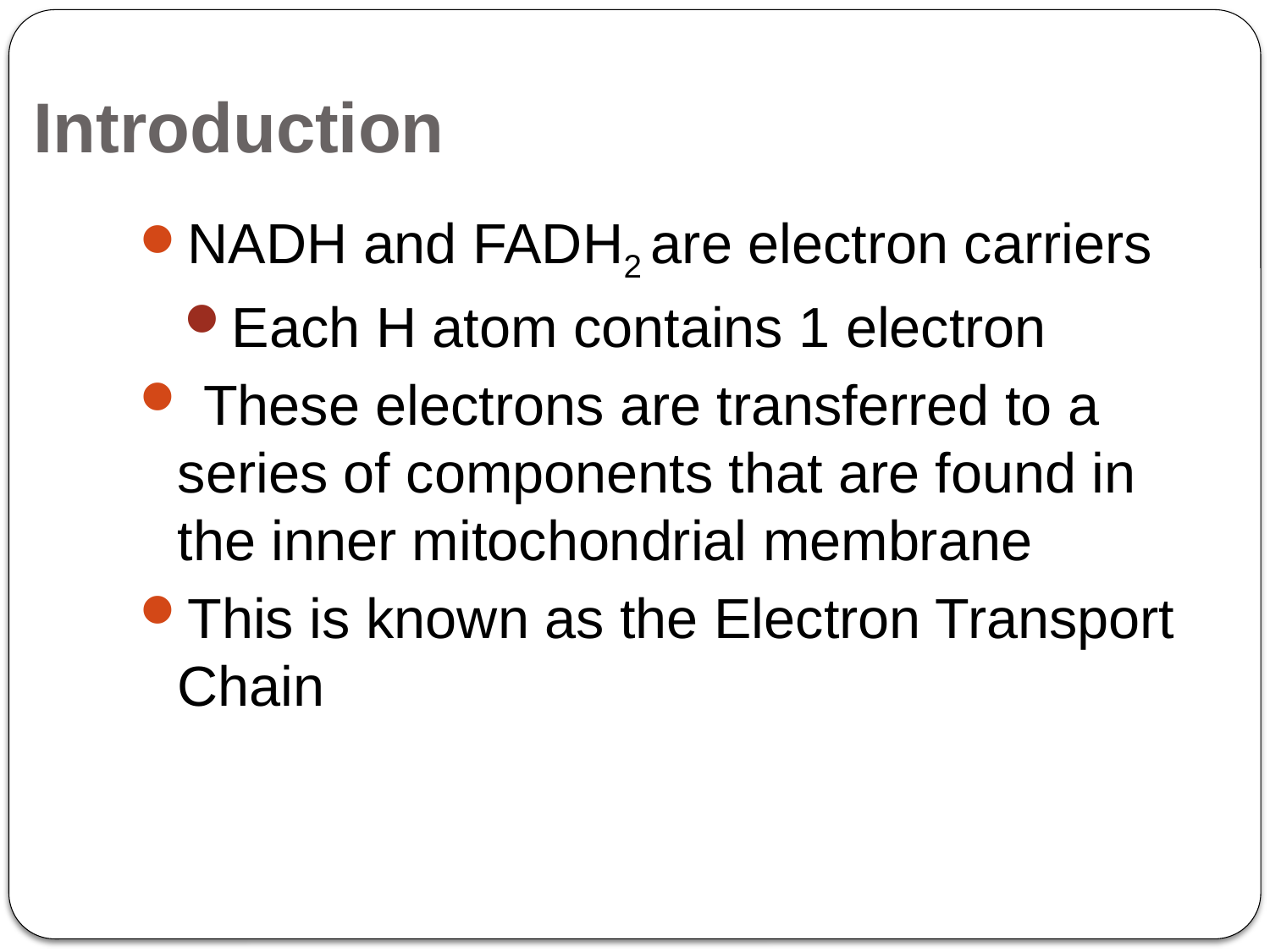

# Introduction
NADH and FADH2 are electron carriers
Each H atom contains 1 electron
 These electrons are transferred to a series of components that are found in the inner mitochondrial membrane
This is known as the Electron Transport Chain